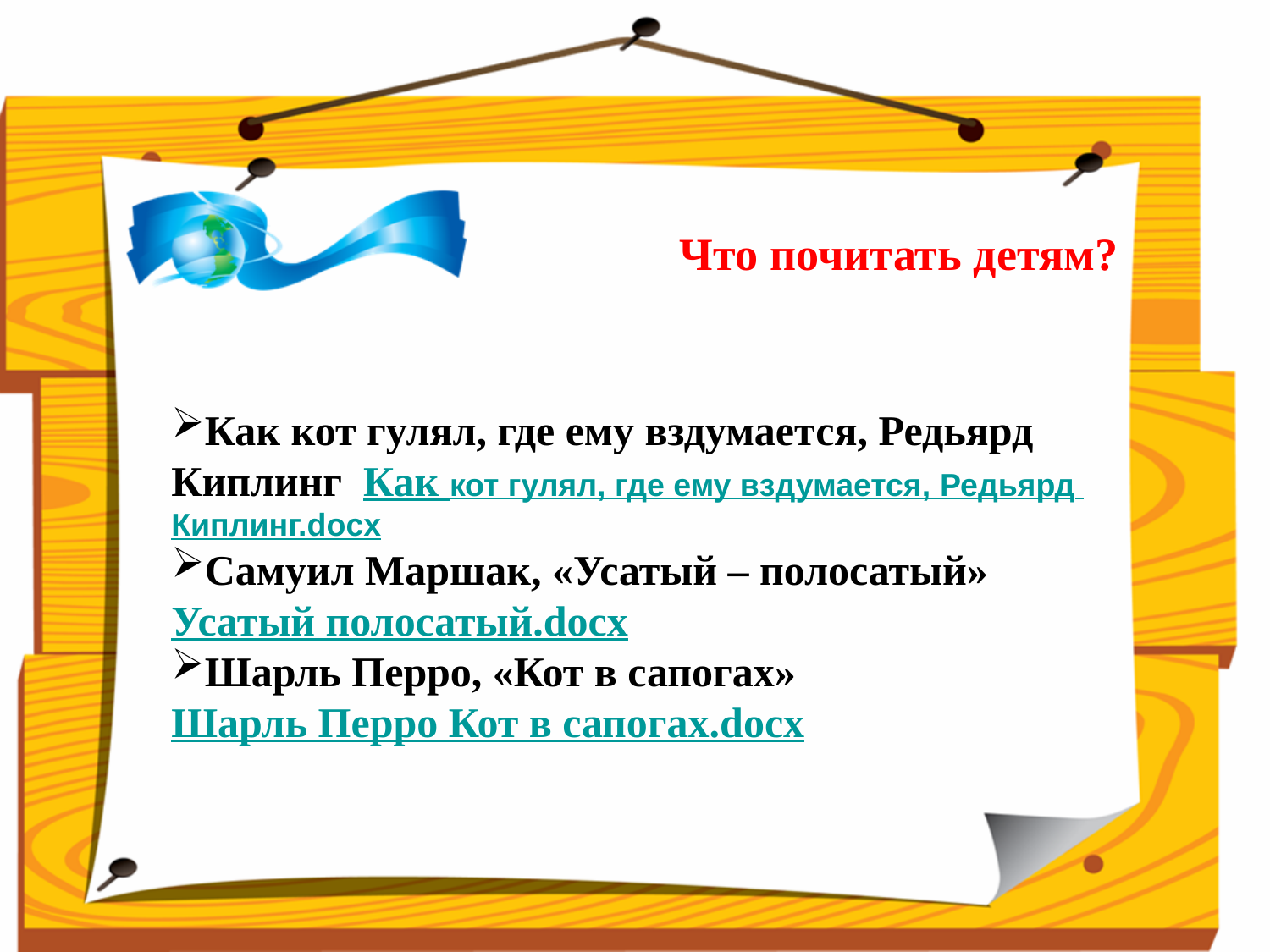

Что почитать детям?
Как кот гулял, где ему вздумается, Редьярд Киплинг  Как кот гулял, где ему вздумается, Редьярд Киплинг.docx
Самуил Маршак, «Усатый – полосатый»  Усатый полосатый.docx
Шарль Перро, «Кот в сапогах»  Шарль Перро Кот в сапогах.docx